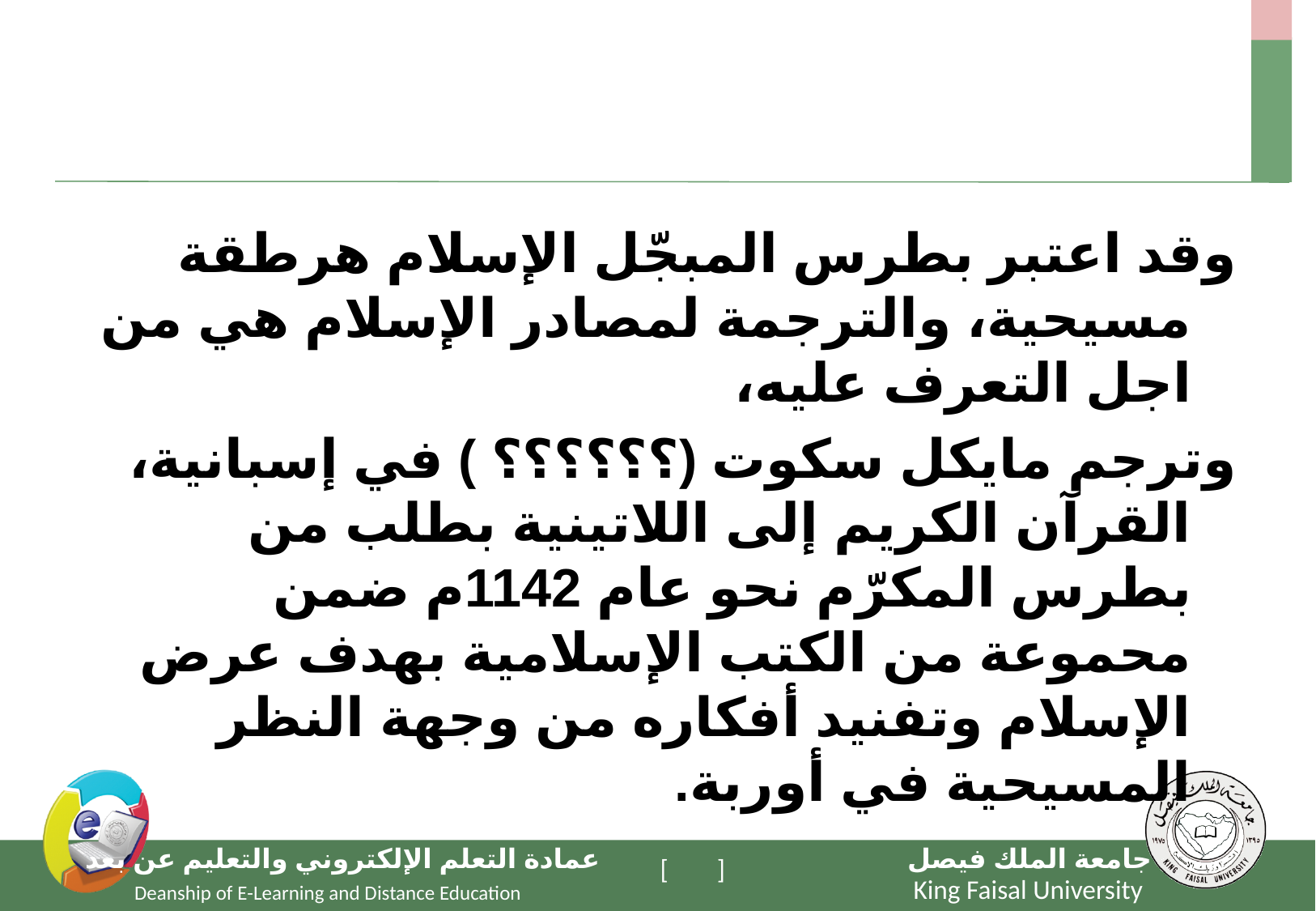

#
وقد اعتبر بطرس المبجّل الإسلام هرطقة مسيحية، والترجمة لمصادر الإسلام هي من اجل التعرف عليه،
وترجم مايكل سكوت (؟؟؟؟؟؟ ) في إسبانية، القرآن الكريم إلى اللاتينية بطلب من بطرس المكرّم نحو عام 1142م ضمن محموعة من الكتب الإسلامية بهدف عرض الإسلام وتفنيد أفكاره من وجهة النظر المسيحية في أوربة.